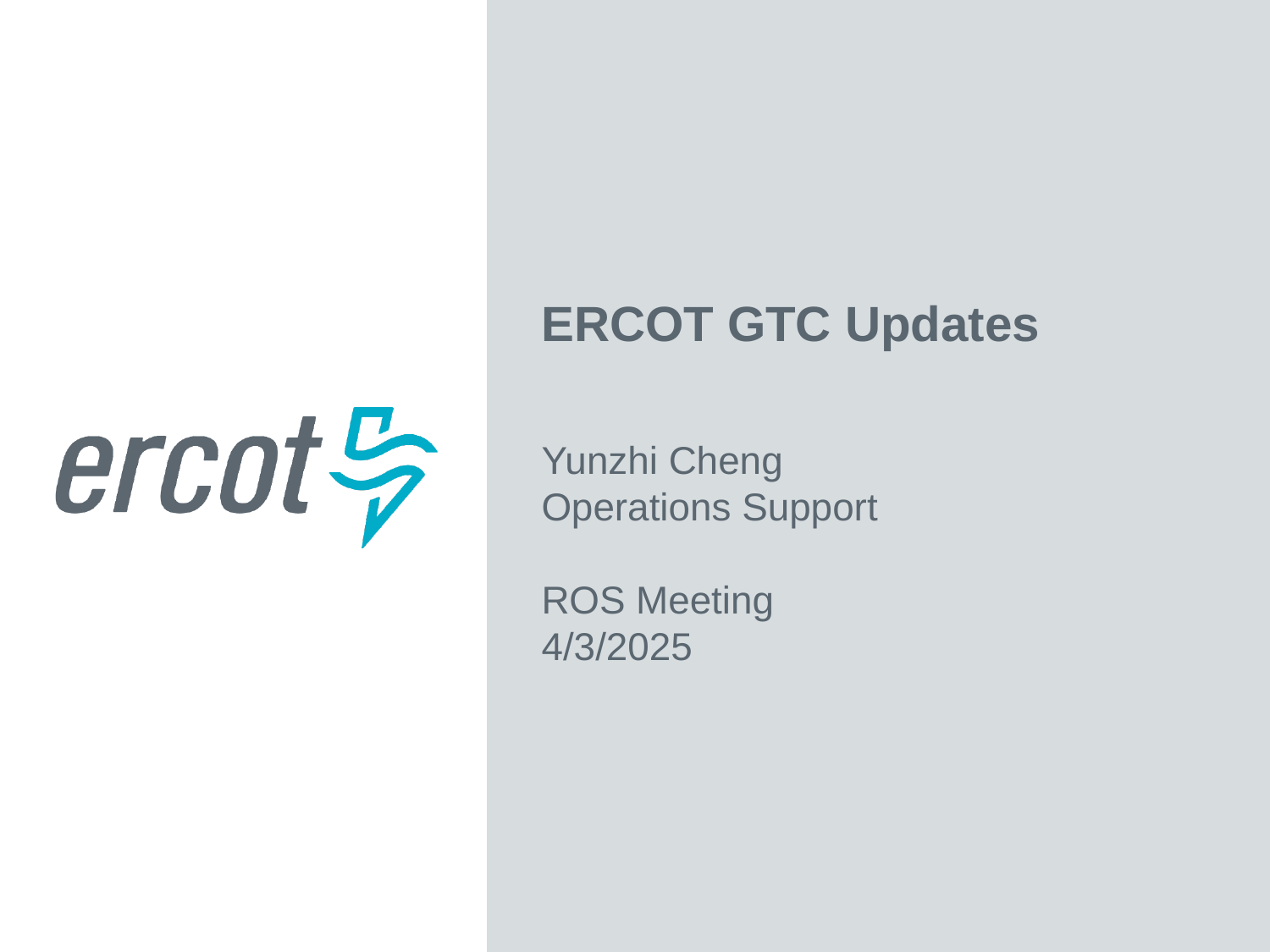

ERCOT GTC Updates

Yunzhi Cheng
Operations Support

ROS Meeting
4/3/2025